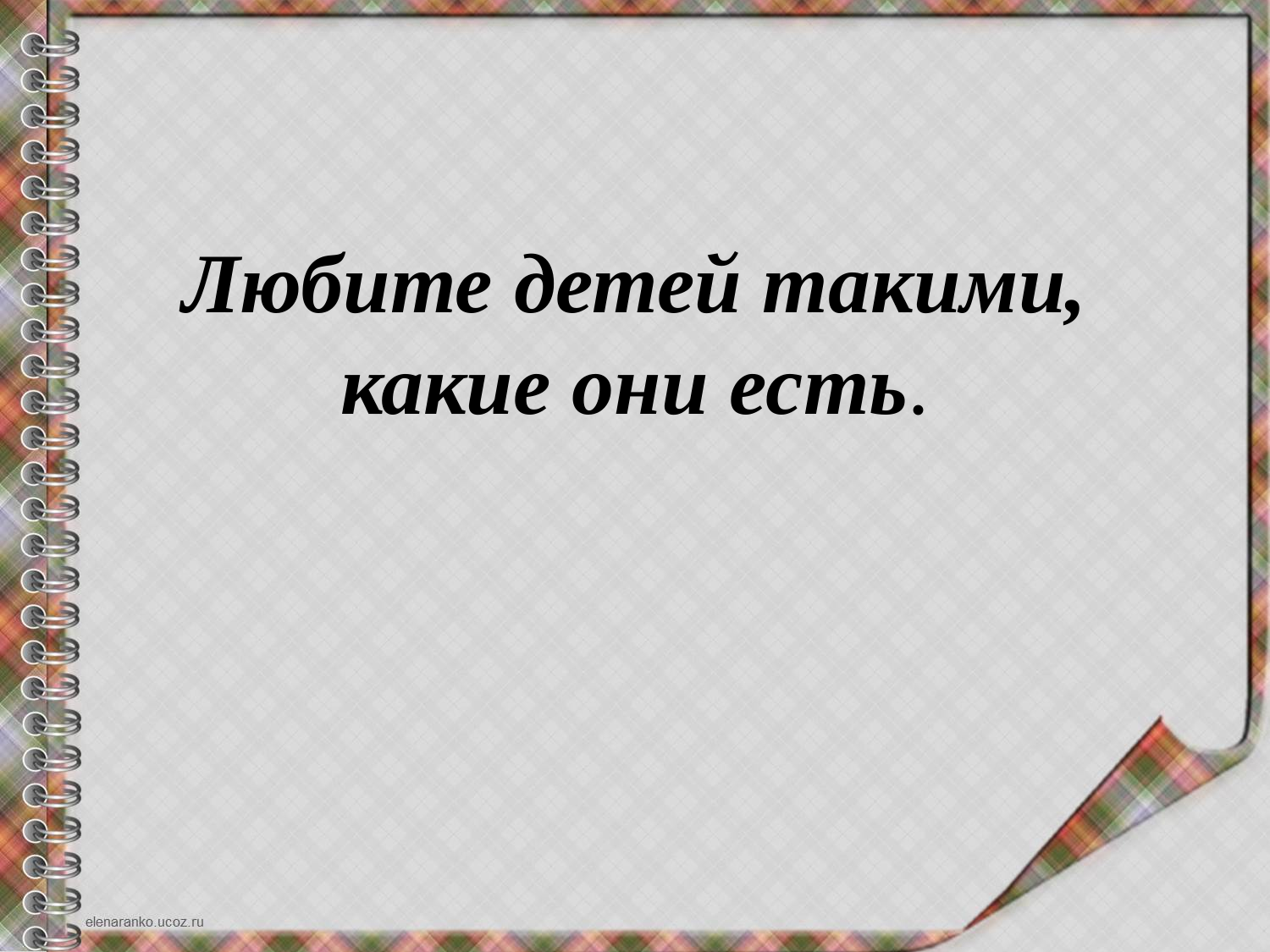

#
Любите детей такими, какие они есть.